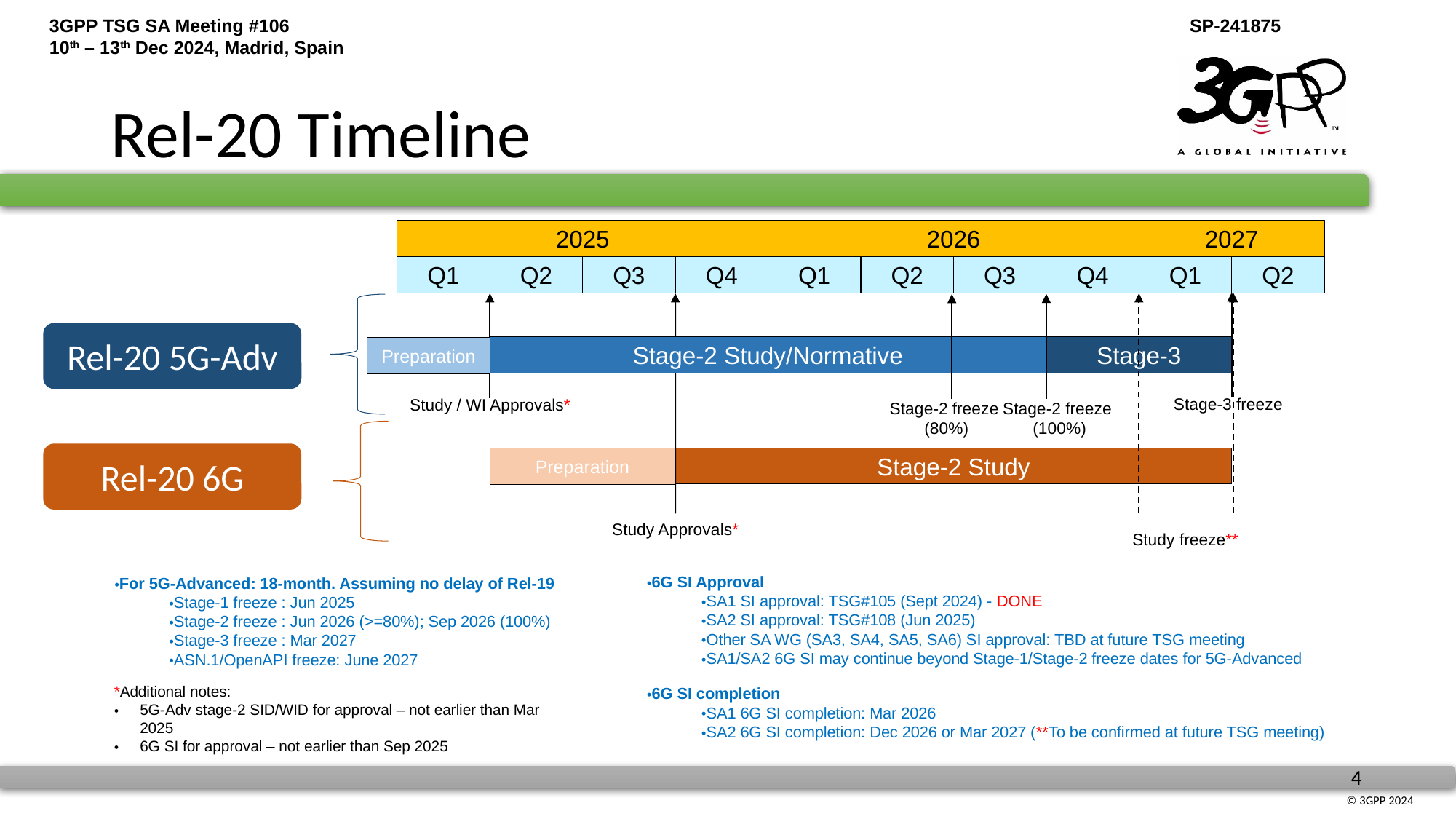

# Rel-20 Timeline
2025
2026
2027
Q1
Q2
Q3
Q4
Q1
Q2
Q3
Q4
Q1
Q2

Rel-20 5G-Adv
Stage-2 Study/Normative
Stage-3
Preparation
Stage-3 freeze
Study / WI Approvals*
Stage-2 freeze
(80%)
Stage-2 freeze
(100%)

Rel-20 6G
Stage-2 Study
Preparation
Study Approvals*
Study freeze**
For 5G-Advanced: 18-month. Assuming no delay of Rel-19
Stage-1 freeze : Jun 2025
Stage-2 freeze : Jun 2026 (>=80%); Sep 2026 (100%)
Stage-3 freeze : Mar 2027
ASN.1/OpenAPI freeze: June 2027
6G SI Approval
SA1 SI approval: TSG#105 (Sept 2024) - DONE
SA2 SI approval: TSG#108 (Jun 2025)
Other SA WG (SA3, SA4, SA5, SA6) SI approval: TBD at future TSG meeting
SA1/SA2 6G SI may continue beyond Stage-1/Stage-2 freeze dates for 5G-Advanced

6G SI completion
SA1 6G SI completion: Mar 2026
SA2 6G SI completion: Dec 2026 or Mar 2027 (**To be confirmed at future TSG meeting)
*Additional notes:
5G-Adv stage-2 SID/WID for approval – not earlier than Mar 2025
6G SI for approval – not earlier than Sep 2025